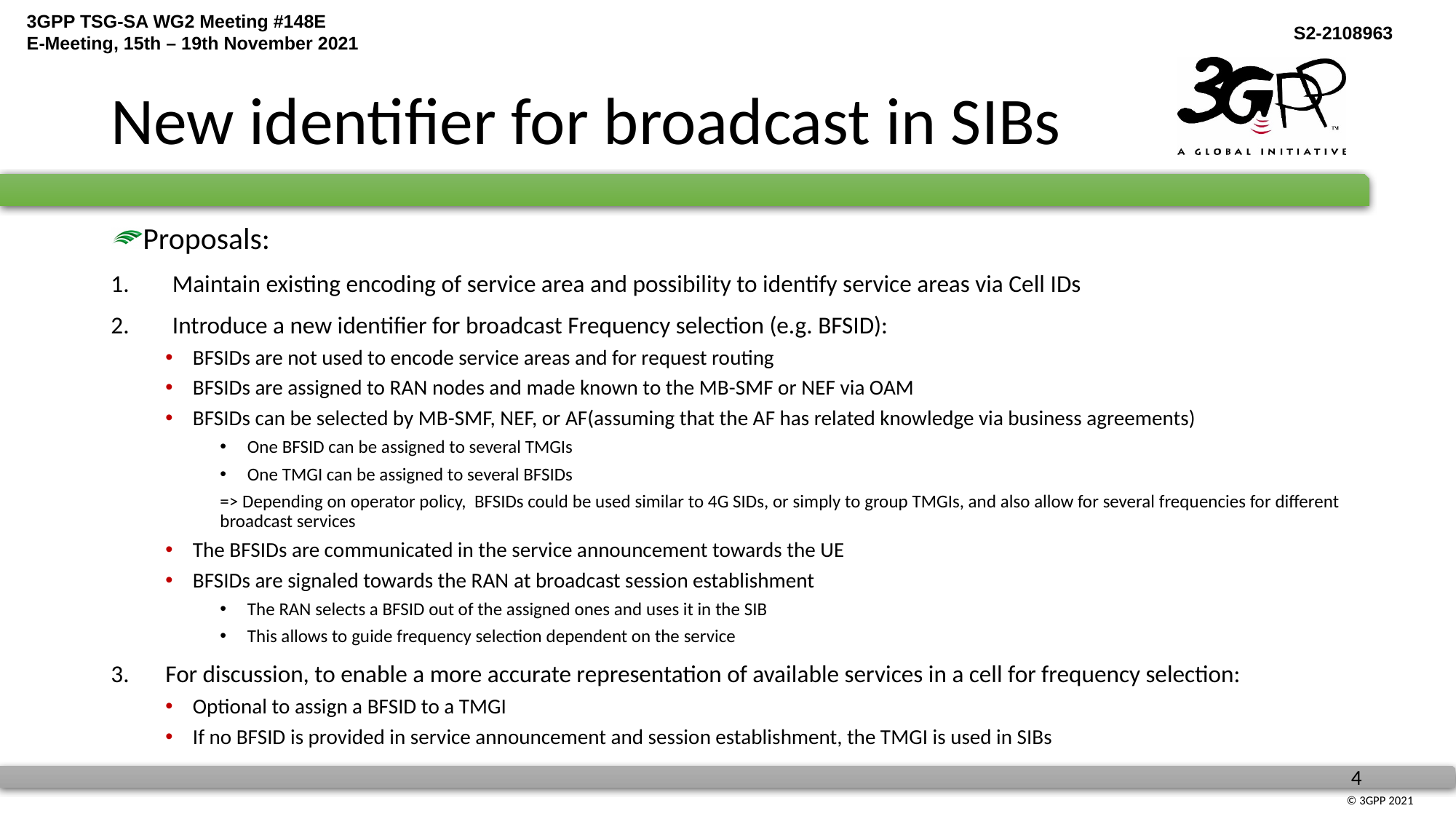

# New identifier for broadcast in SIBs
Proposals:
Maintain existing encoding of service area and possibility to identify service areas via Cell IDs
Introduce a new identifier for broadcast Frequency selection (e.g. BFSID):
BFSIDs are not used to encode service areas and for request routing
BFSIDs are assigned to RAN nodes and made known to the MB-SMF or NEF via OAM
BFSIDs can be selected by MB-SMF, NEF, or AF(assuming that the AF has related knowledge via business agreements)
One BFSID can be assigned to several TMGIs
One TMGI can be assigned to several BFSIDs
=> Depending on operator policy,  BFSIDs could be used similar to 4G SIDs, or simply to group TMGIs, and also allow for several frequencies for different broadcast services
The BFSIDs are communicated in the service announcement towards the UE
BFSIDs are signaled towards the RAN at broadcast session establishment
The RAN selects a BFSID out of the assigned ones and uses it in the SIB
This allows to guide frequency selection dependent on the service
For discussion, to enable a more accurate representation of available services in a cell for frequency selection:
Optional to assign a BFSID to a TMGI
If no BFSID is provided in service announcement and session establishment, the TMGI is used in SIBs